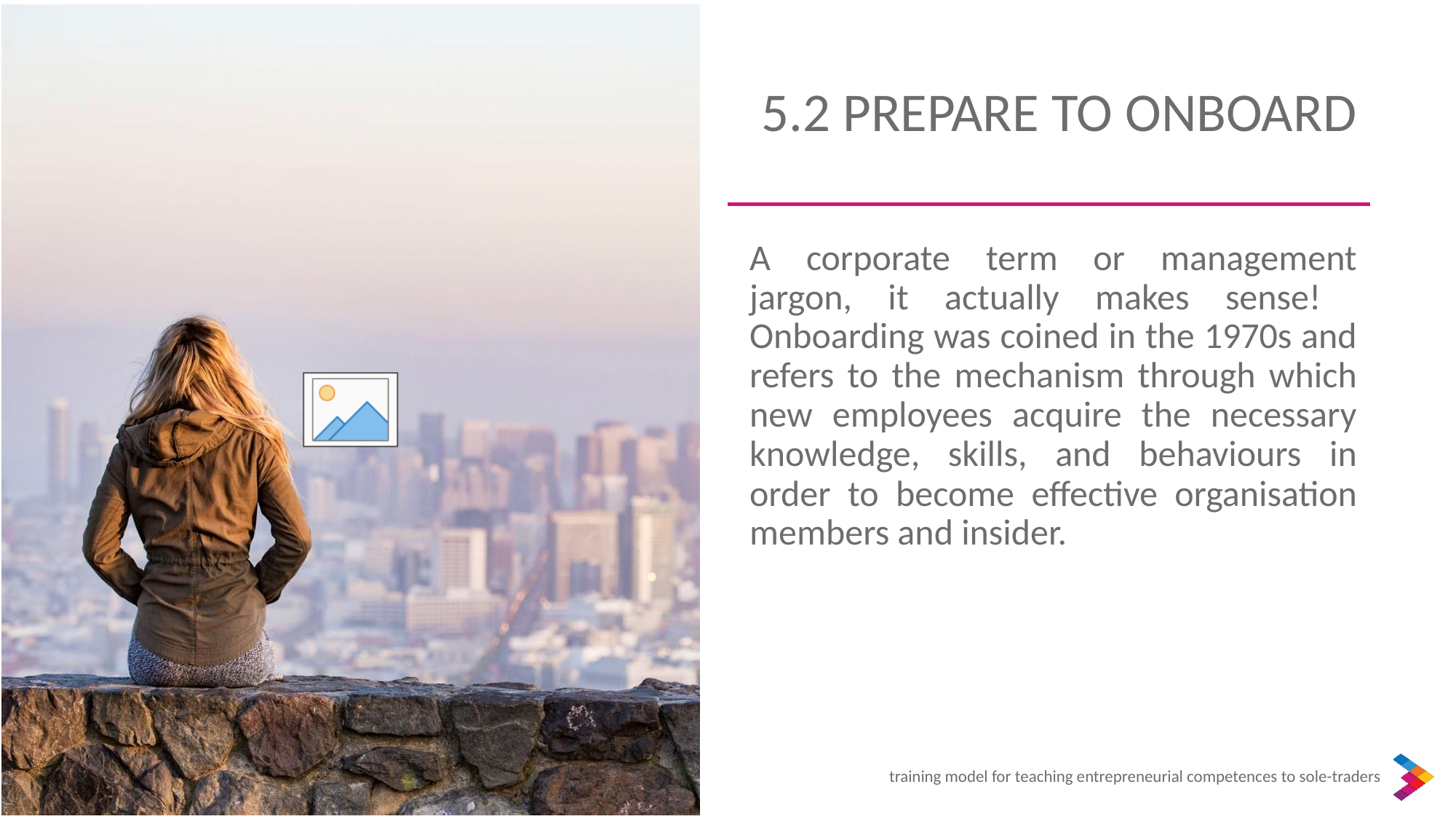

5.2 PREPARE TO ONBOARD
A corporate term or management jargon, it actually makes sense!  Onboarding was coined in the 1970s and refers to the mechanism through which new employees acquire the necessary knowledge, skills, and behaviours in order to become effective organisation members and insider.